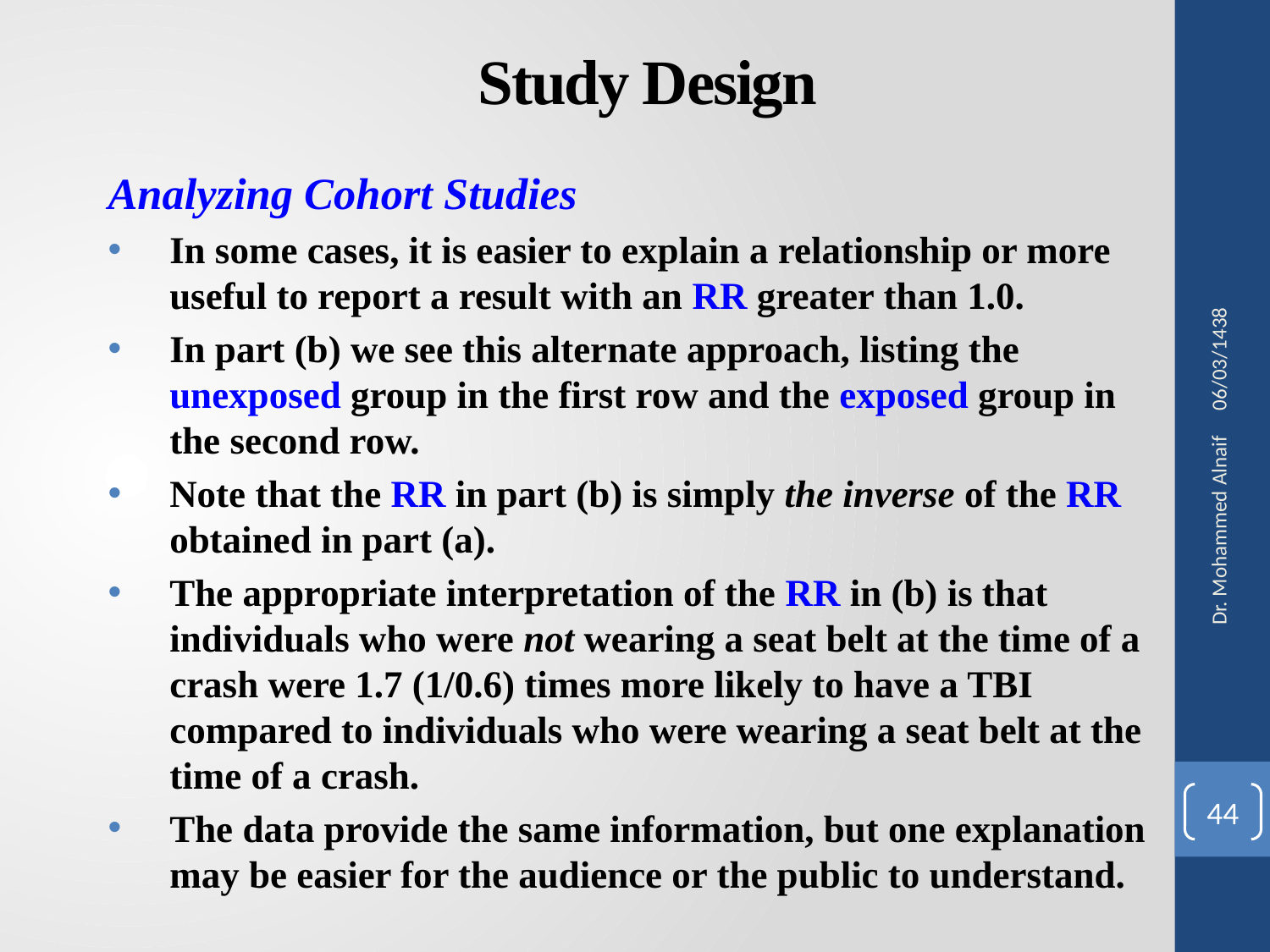

# Study Design
Analyzing Cohort Studies
In some cases, it is easier to explain a relationship or more useful to report a result with an RR greater than 1.0.
In part (b) we see this alternate approach, listing the unexposed group in the first row and the exposed group in the second row.
Note that the RR in part (b) is simply the inverse of the RR obtained in part (a).
The appropriate interpretation of the RR in (b) is that individuals who were not wearing a seat belt at the time of a crash were 1.7 (1/0.6) times more likely to have a TBI compared to individuals who were wearing a seat belt at the time of a crash.
The data provide the same information, but one explanation may be easier for the audience or the public to understand.
06/03/1438
Dr. Mohammed Alnaif
44